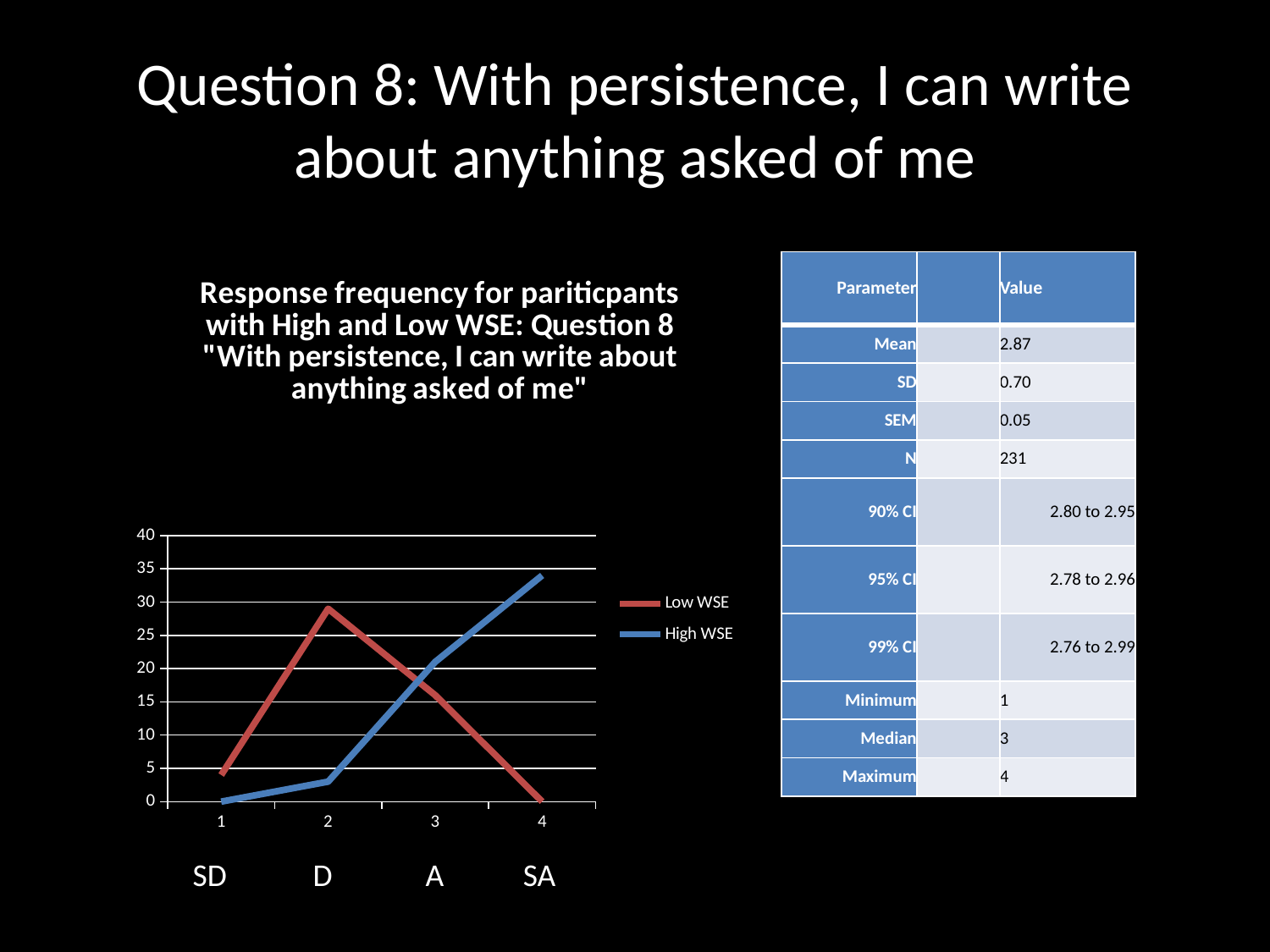

# Question 8: With persistence, I can write about anything asked of me

### Chart: Response frequency for pariticpants with High and Low WSE: Question 8

"With persistence, I can write about anything asked of me"

| Category | High WSE | Low WSE |
|---|---|---|
| Parameter |  | Value |
| --- | --- | --- |
| Mean |  | 2.87 |
| SD |  | 0.70 |
| SEM |  | 0.05 |
| N |  | 231 |
| 90% CI |  | 2.80 to 2.95 |
| 95% CI |  | 2.78 to 2.96 |
| 99% CI |  | 2.76 to 2.99 |
| Minimum |  | 1 |
| Median |  | 3 |
| Maximum |  | 4 |
   SD            D             A           SA